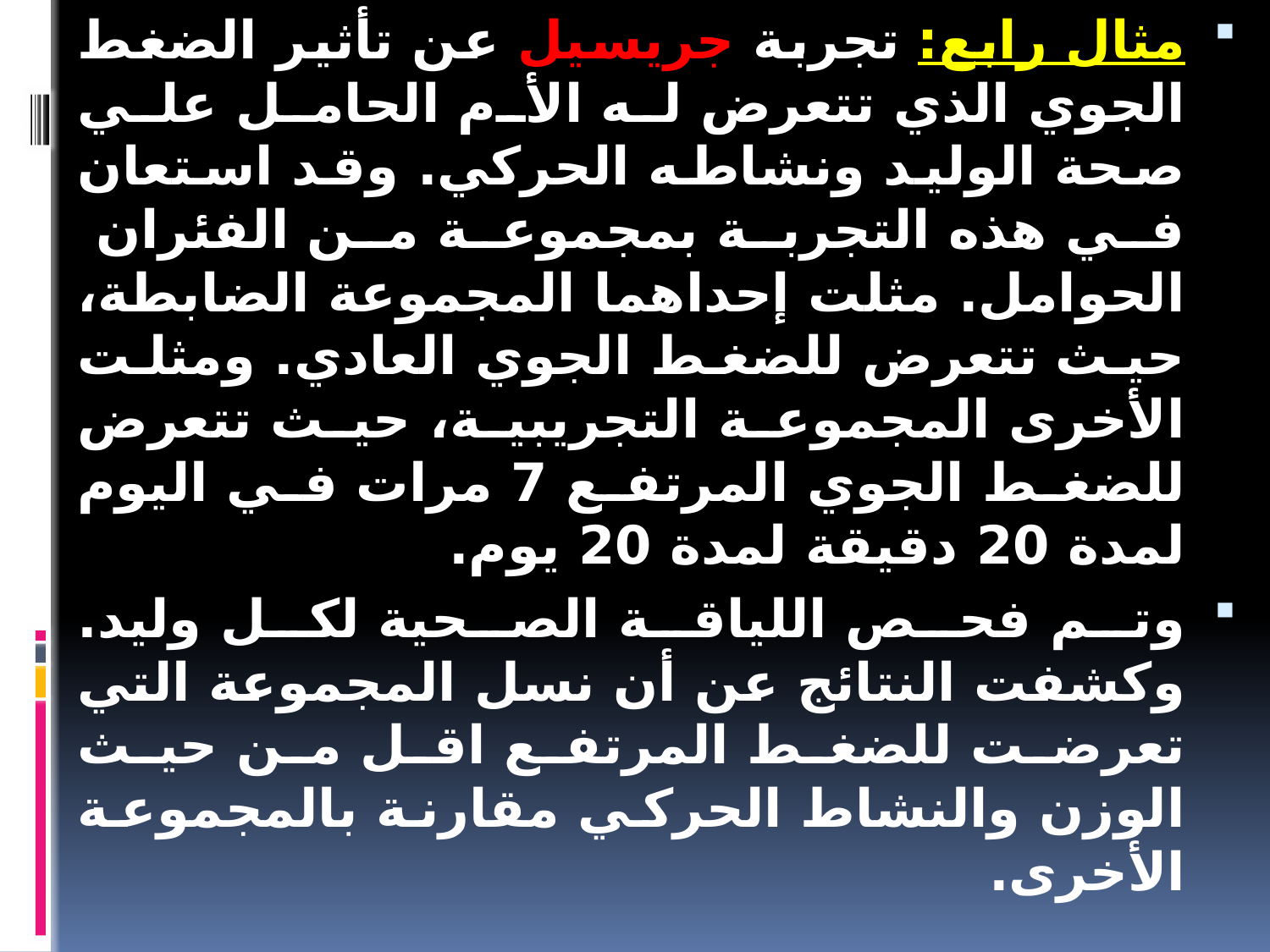

مثال رابع: تجربة جريسيل عن تأثير الضغط الجوي الذي تتعرض له الأم الحامل علي صحة الوليد ونشاطه الحركي. وقد استعان في هذه التجربة بمجموعة من الفئران  الحوامل. مثلت إحداهما المجموعة الضابطة، حيث تتعرض للضغط الجوي العادي. ومثلت الأخرى المجموعة التجريبية، حيث تتعرض للضغط الجوي المرتفع 7 مرات في اليوم لمدة 20 دقيقة لمدة 20 يوم.
وتم فحص اللياقة الصحية لكل وليد. وكشفت النتائج عن أن نسل المجموعة التي تعرضت للضغط المرتفع اقل من حيث الوزن والنشاط الحركي مقارنة بالمجموعة الأخرى.